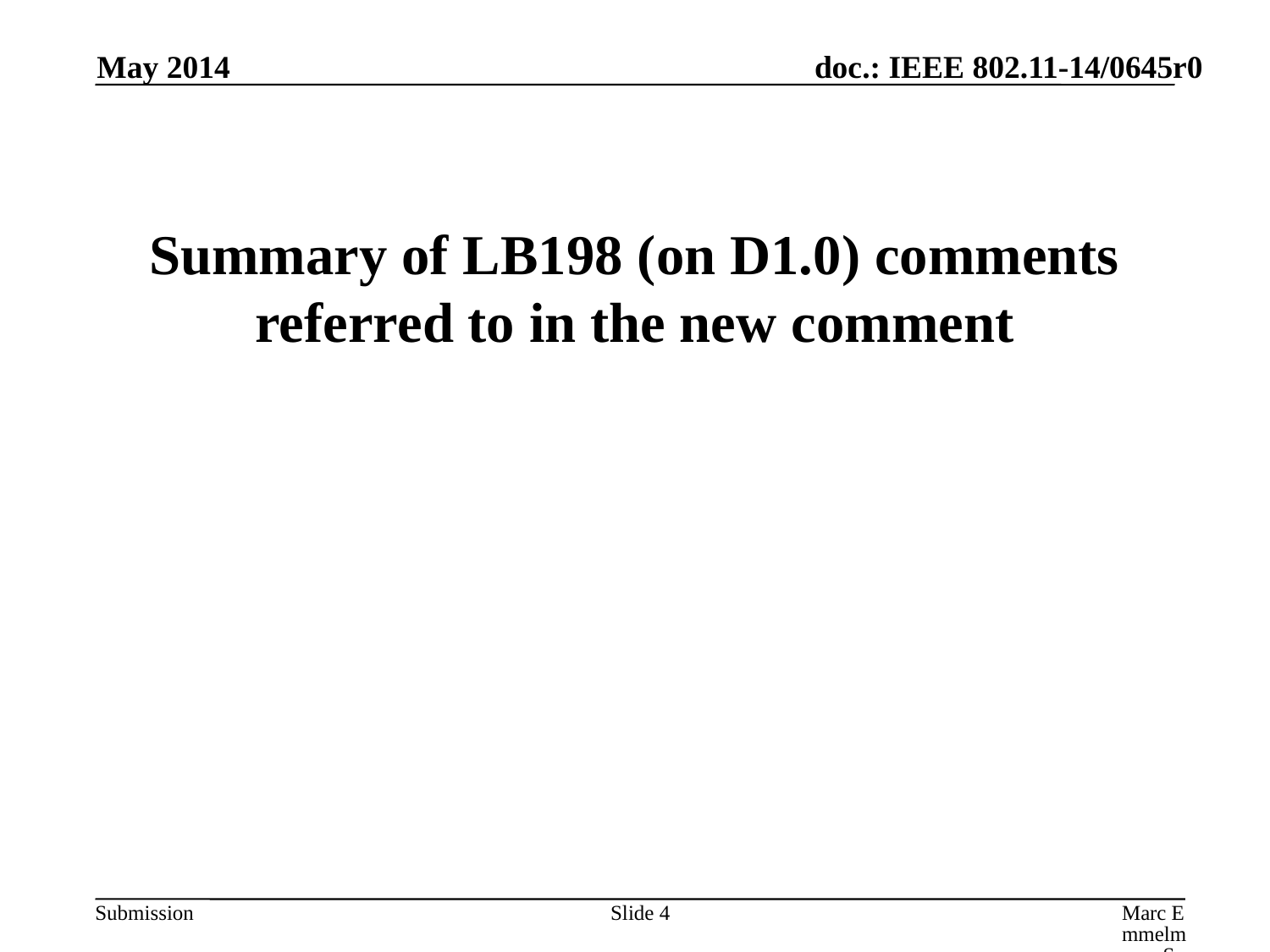

May 2014
# Summary of LB198 (on D1.0) comments referred to in the new comment
Slide 4
Marc Emmelmann, Self